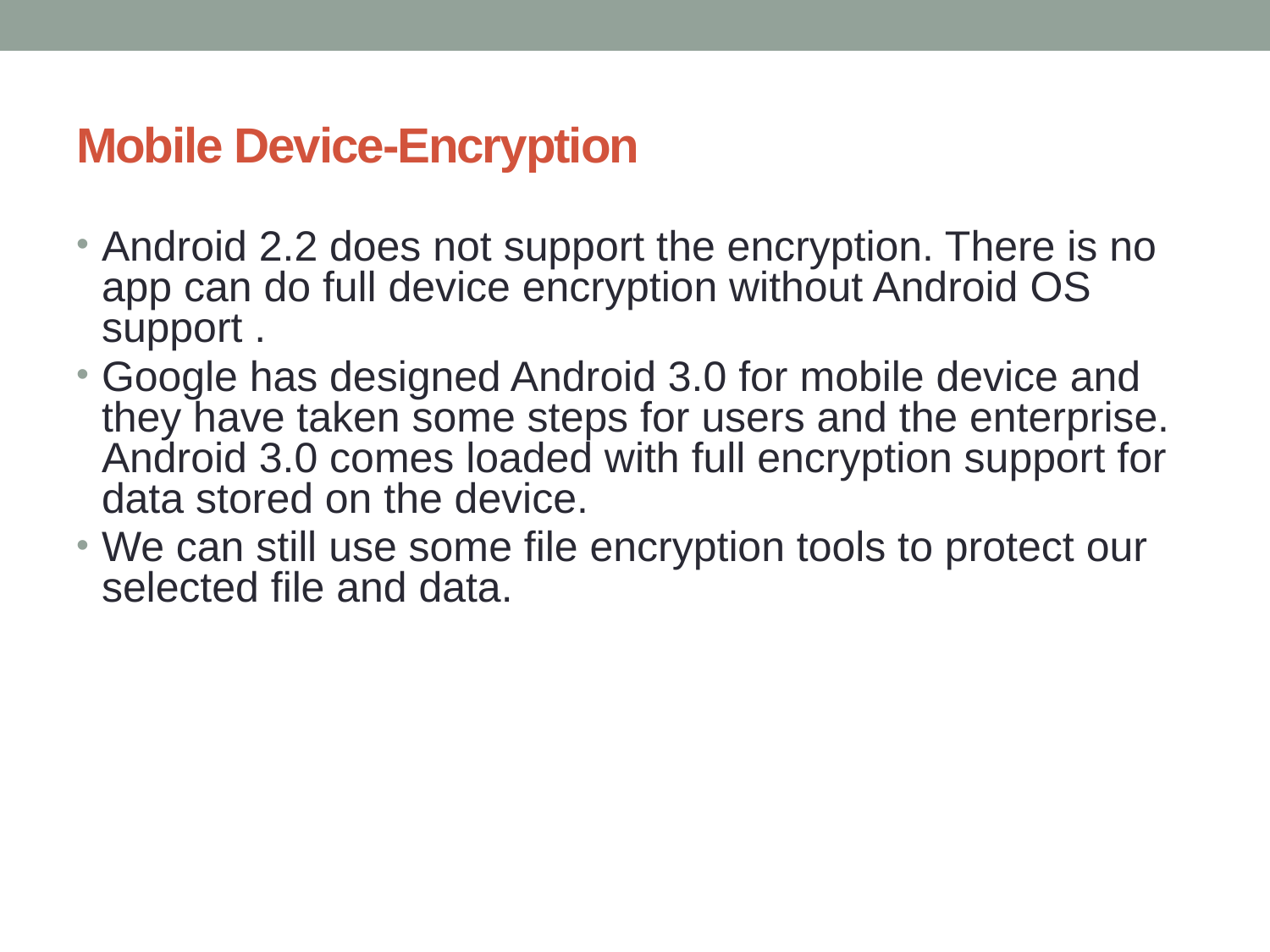

# Mobile Device-Encryption
Android 2.2 does not support the encryption. There is no app can do full device encryption without Android OS support .
Google has designed Android 3.0 for mobile device and they have taken some steps for users and the enterprise. Android 3.0 comes loaded with full encryption support for data stored on the device.
We can still use some file encryption tools to protect our selected file and data.